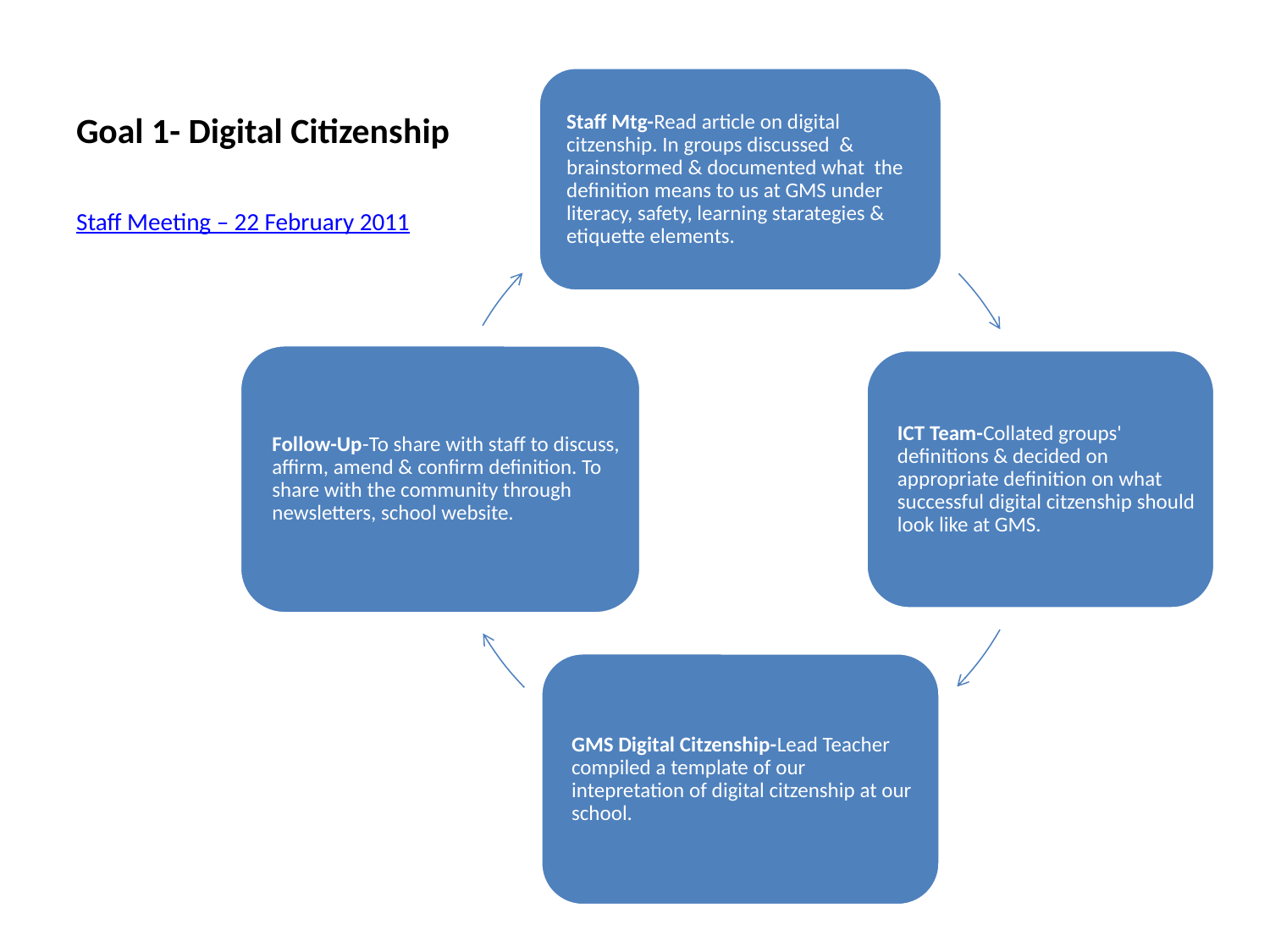

# Goal 1- Digital Citizenship
Staff Mtg-Read article on digital citzenship. In groups discussed  & brainstormed & documented what  the definition means to us at GMS under literacy, safety, learning starategies & etiquette elements.
ICT Team-Collated groups' definitions & decided on appropriate definition on what successful digital citzenship should look like at GMS.
GMS Digital Citzenship-Lead Teacher compiled a template of our intepretation of digital citzenship at our school.
Follow-Up-To share with staff to discuss, affirm, amend & confirm definition. To share with the community through newsletters, school website.
Staff Meeting – 22 February 2011